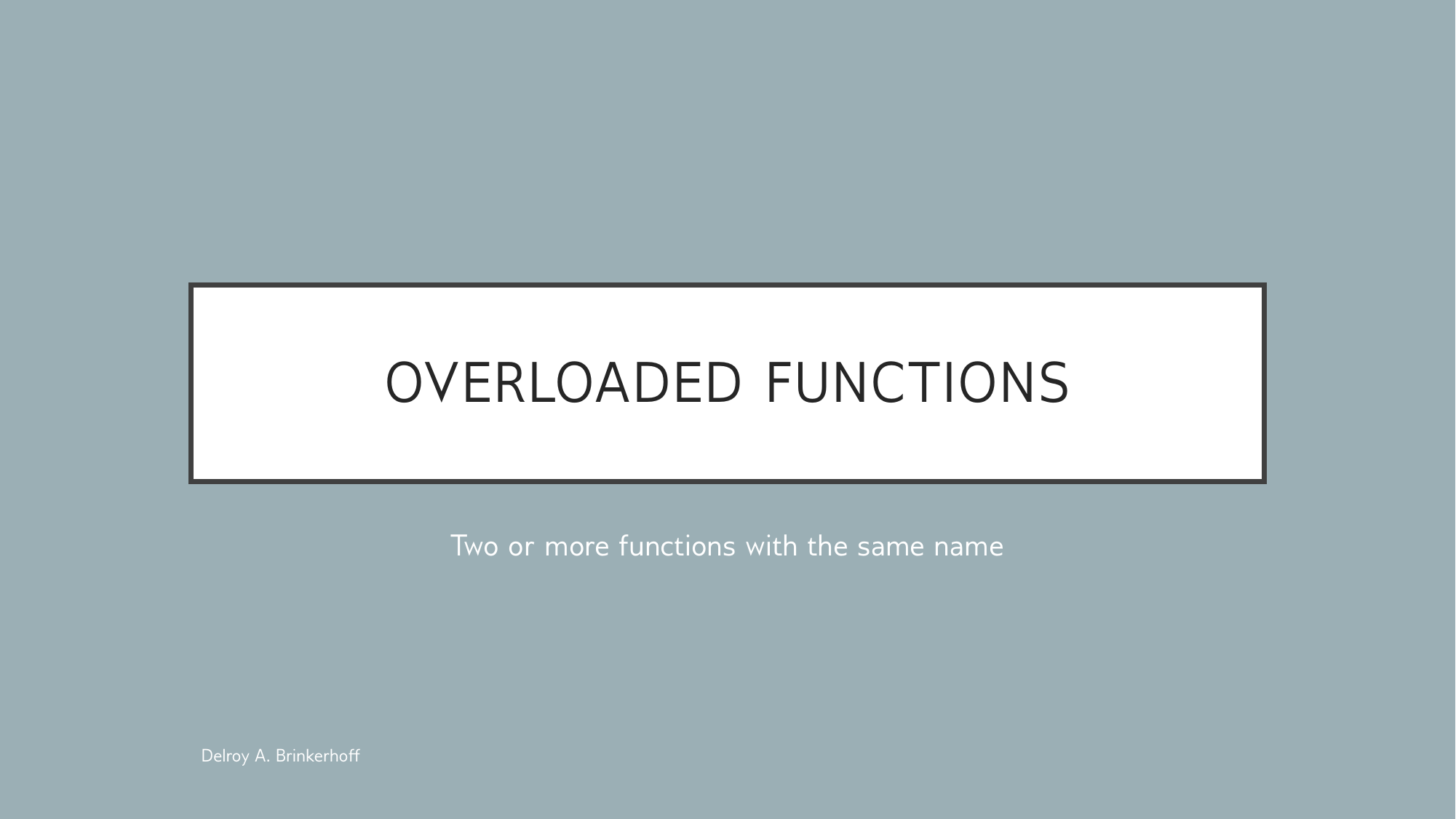

# Overloaded Functions
Two or more functions with the same name
Delroy A. Brinkerhoff